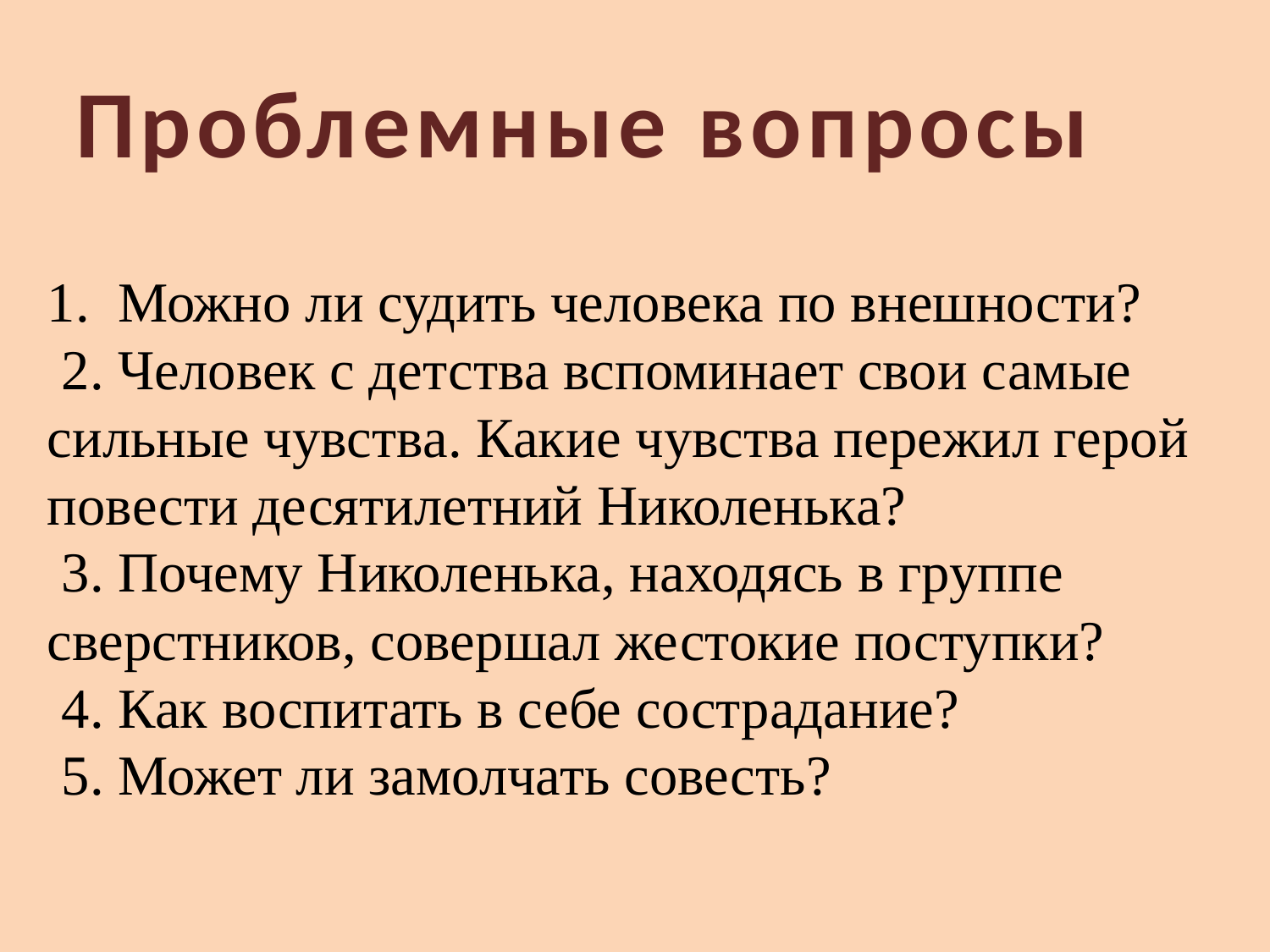

Проблемные вопросы
1.  Можно ли судить человека по внешности?
 2. Человек с детства вспоминает свои самые сильные чувства. Какие чувства пережил герой повести десятилетний Николенька?
 3. Почему Николенька, находясь в группе сверстников, совершал жестокие поступки?
 4. Как воспитать в себе сострадание?
 5. Может ли замолчать совесть?